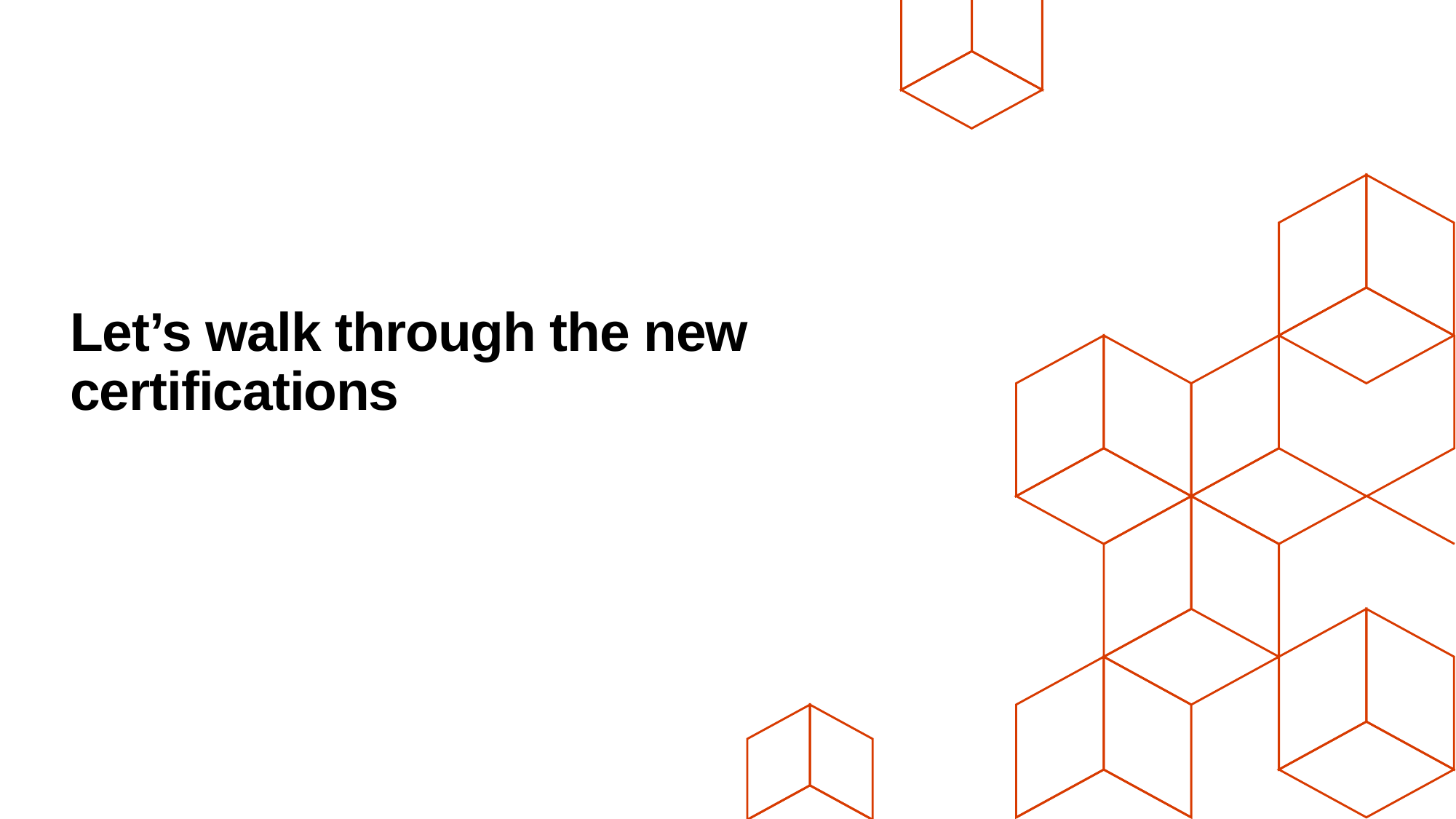

# Let’s walk through the new certifications